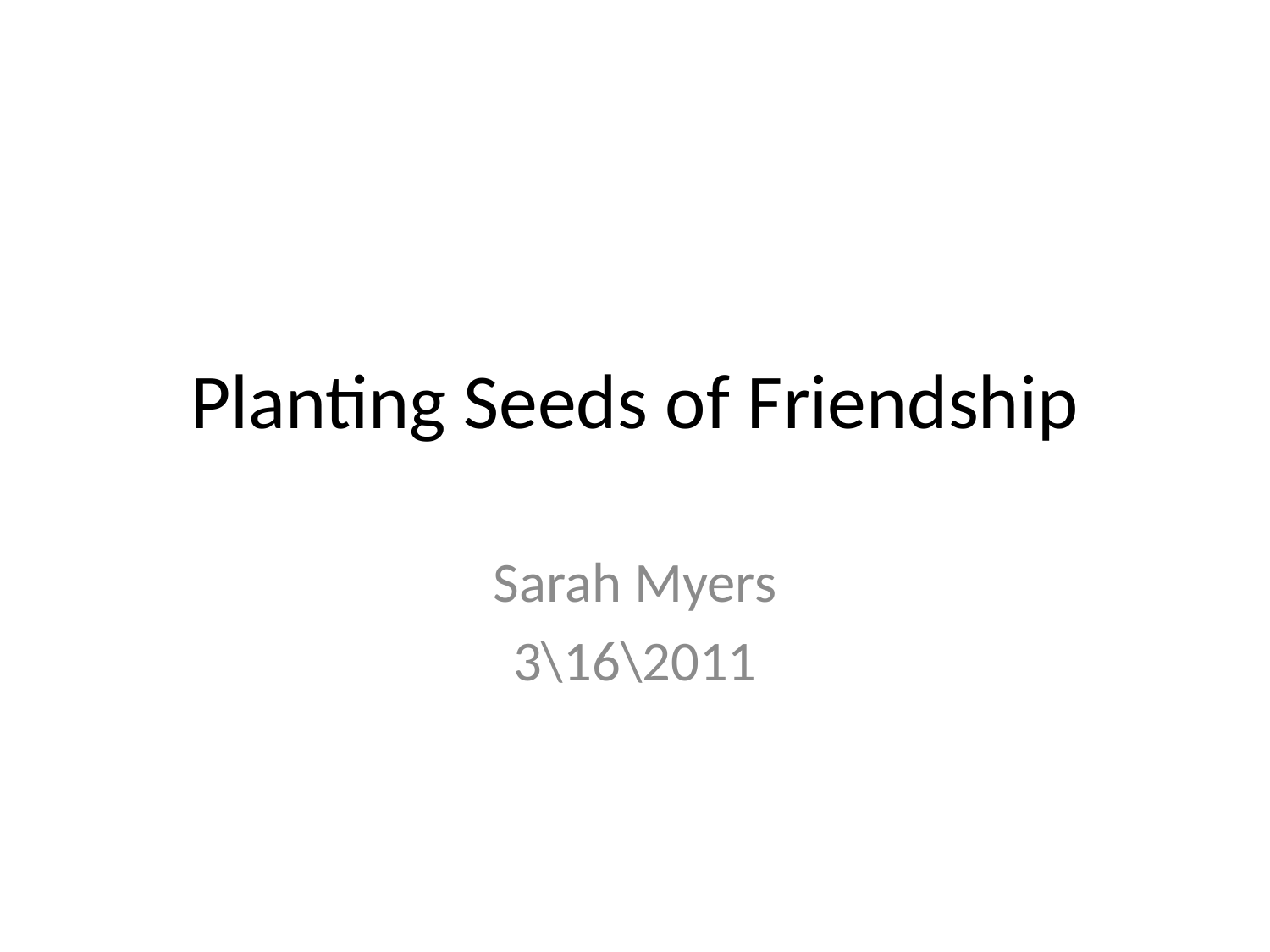

# Planting Seeds of Friendship
Sarah Myers
3\16\2011